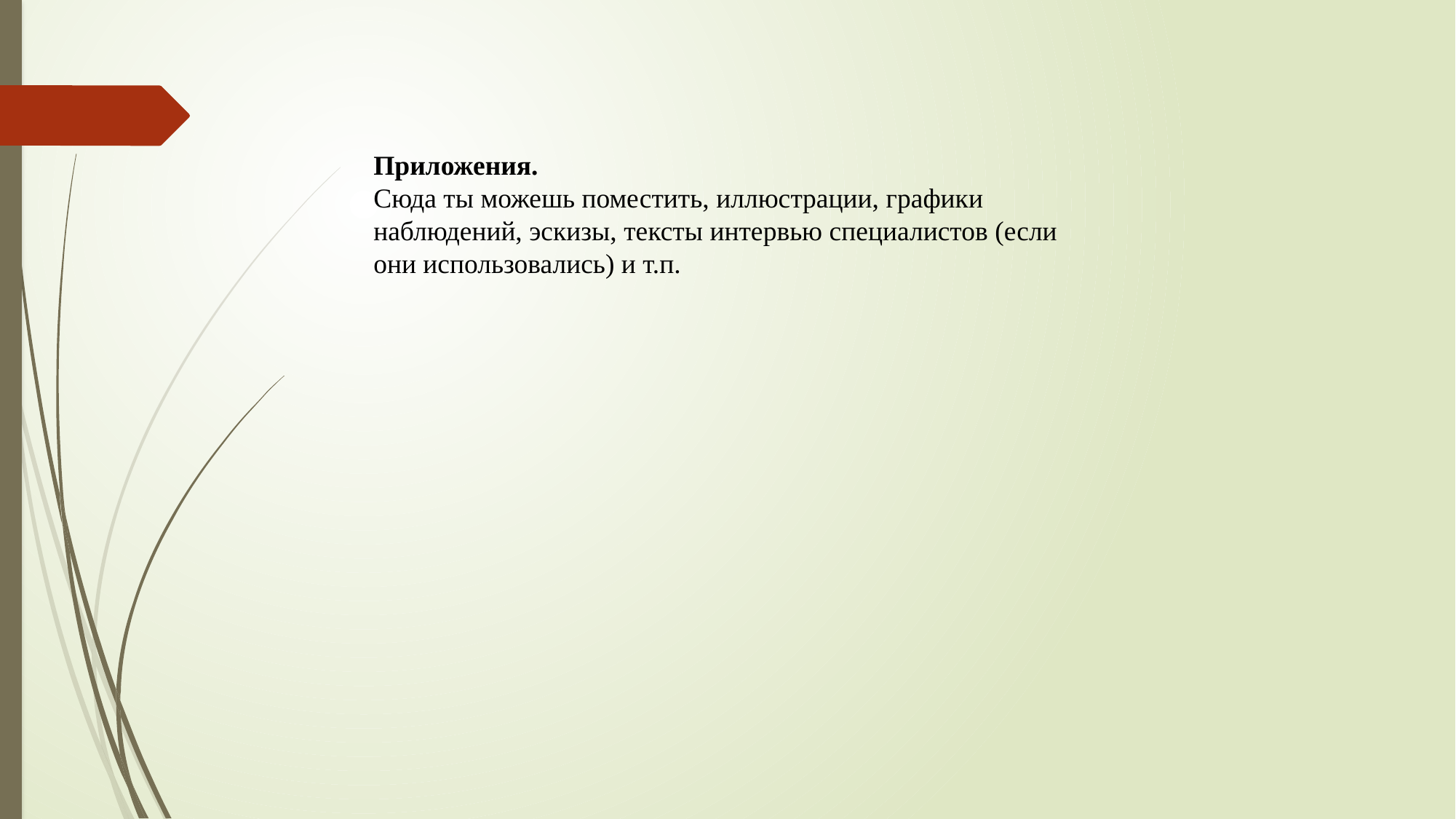

Приложения.
Сюда ты можешь поместить, иллюстрации, графики наблюдений, эскизы, тексты интервью специалистов (если они использовались) и т.п.